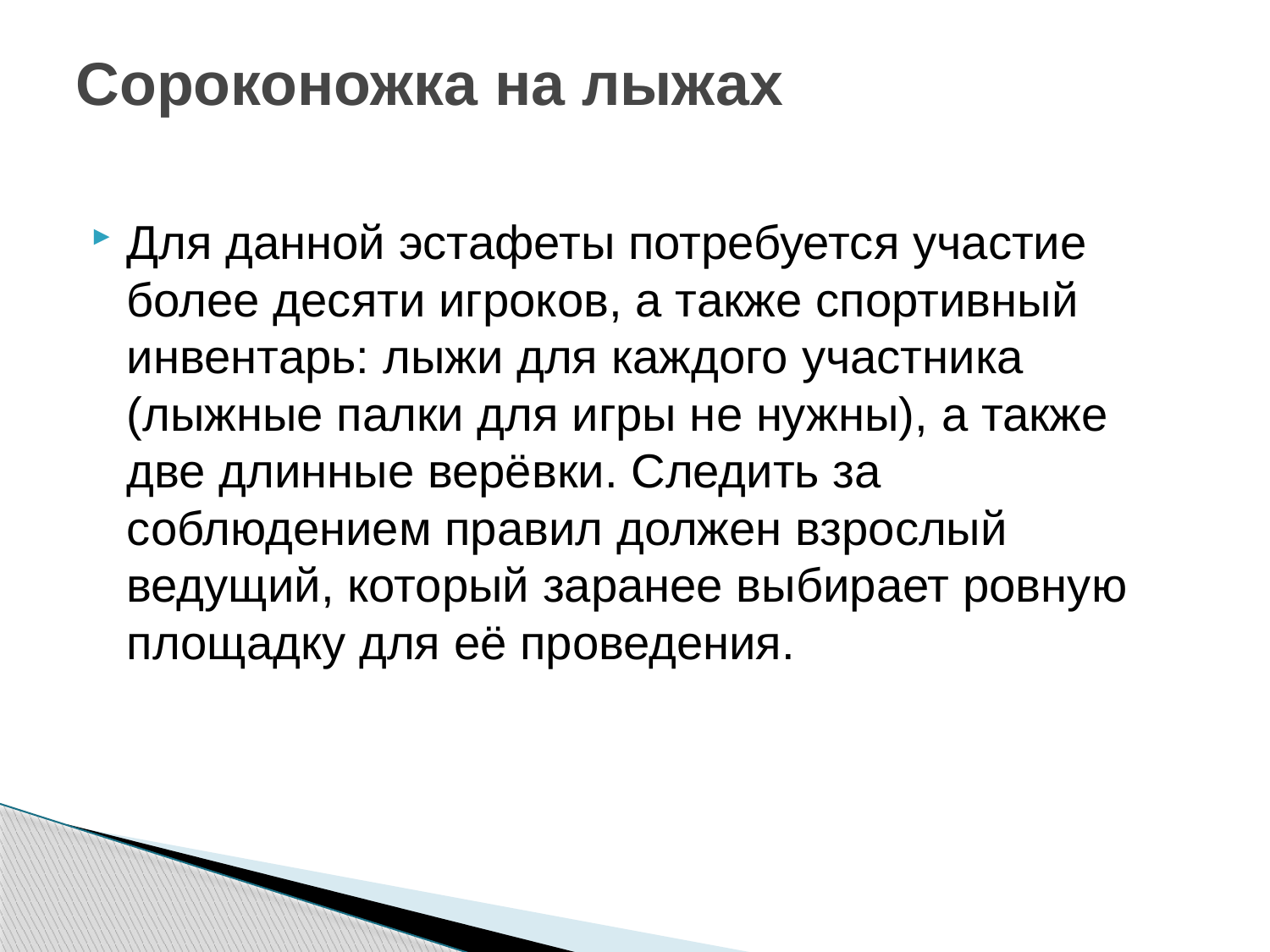

# Сороконожка на лыжах
Для данной эстафеты потребуется участие более десяти игроков, а также спортивный инвентарь: лыжи для каждого участника (лыжные палки для игры не нужны), а также две длинные верёвки. Следить за соблюдением правил должен взрослый ведущий, который заранее выбирает ровную площадку для её проведения.